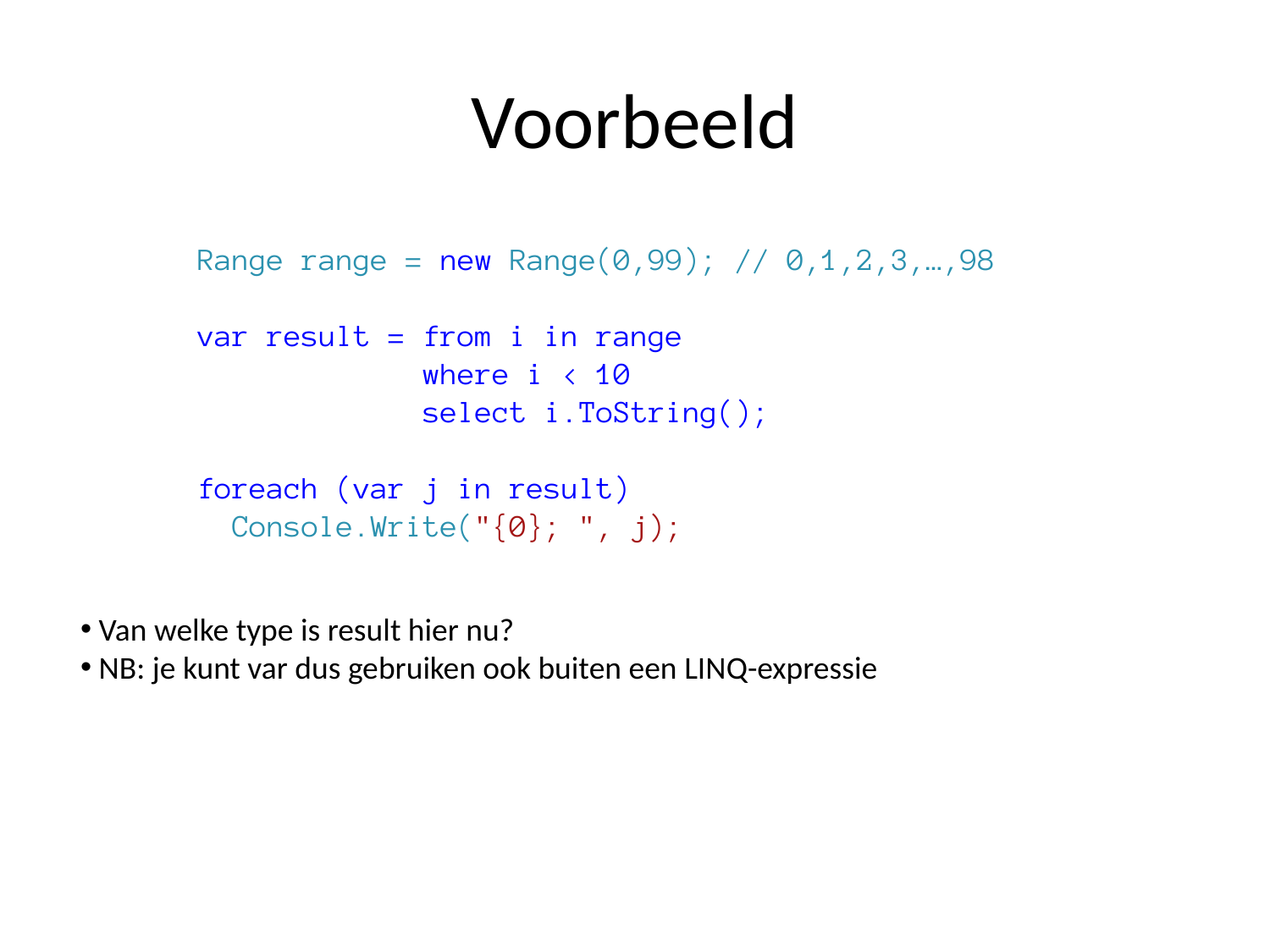

# Voorbeeld
Range range = new Range(0,99); // 0,1,2,3,…,98

var result = from i in range
             where i < 10
             select i.ToString();

foreach (var j in result)
  Console.Write("{0}; ", j);

 Van welke type is result hier nu?
 NB: je kunt var dus gebruiken ook buiten een LINQ-expressie